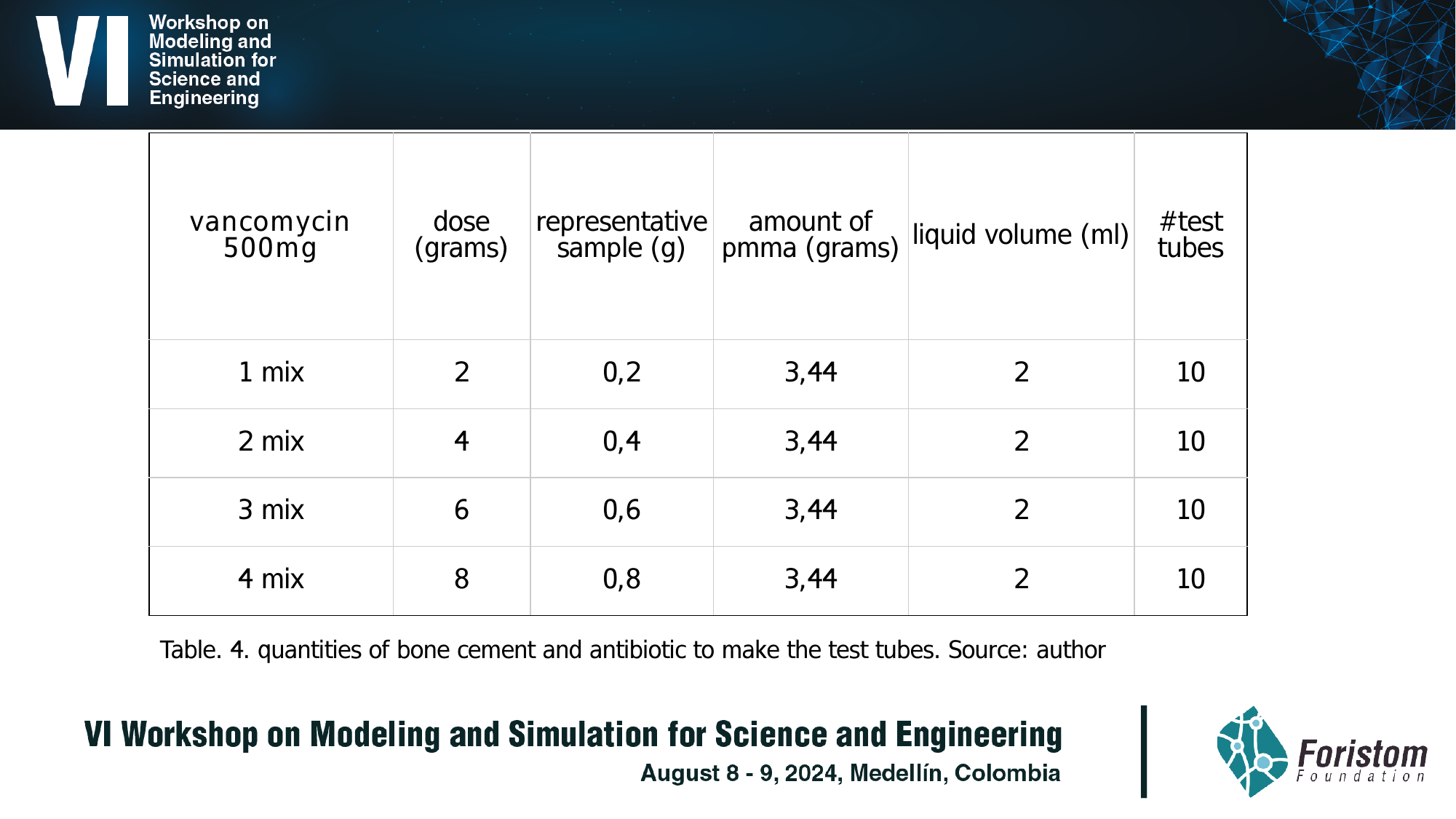

| vancomycin 500mg | dose (grams) | representative sample (g) | amount of pmma (grams) | liquid volume (ml) | #test tubes |
| --- | --- | --- | --- | --- | --- |
| 1 mix | 2 | 0,2 | 3,44 | 2 | 10 |
| 2 mix | 4 | 0,4 | 3,44 | 2 | 10 |
| 3 mix | 6 | 0,6 | 3,44 | 2 | 10 |
| 4 mix | 8 | 0,8 | 3,44 | 2 | 10 |
Table. 4. quantities of bone cement and antibiotic to make the test tubes. Source: author